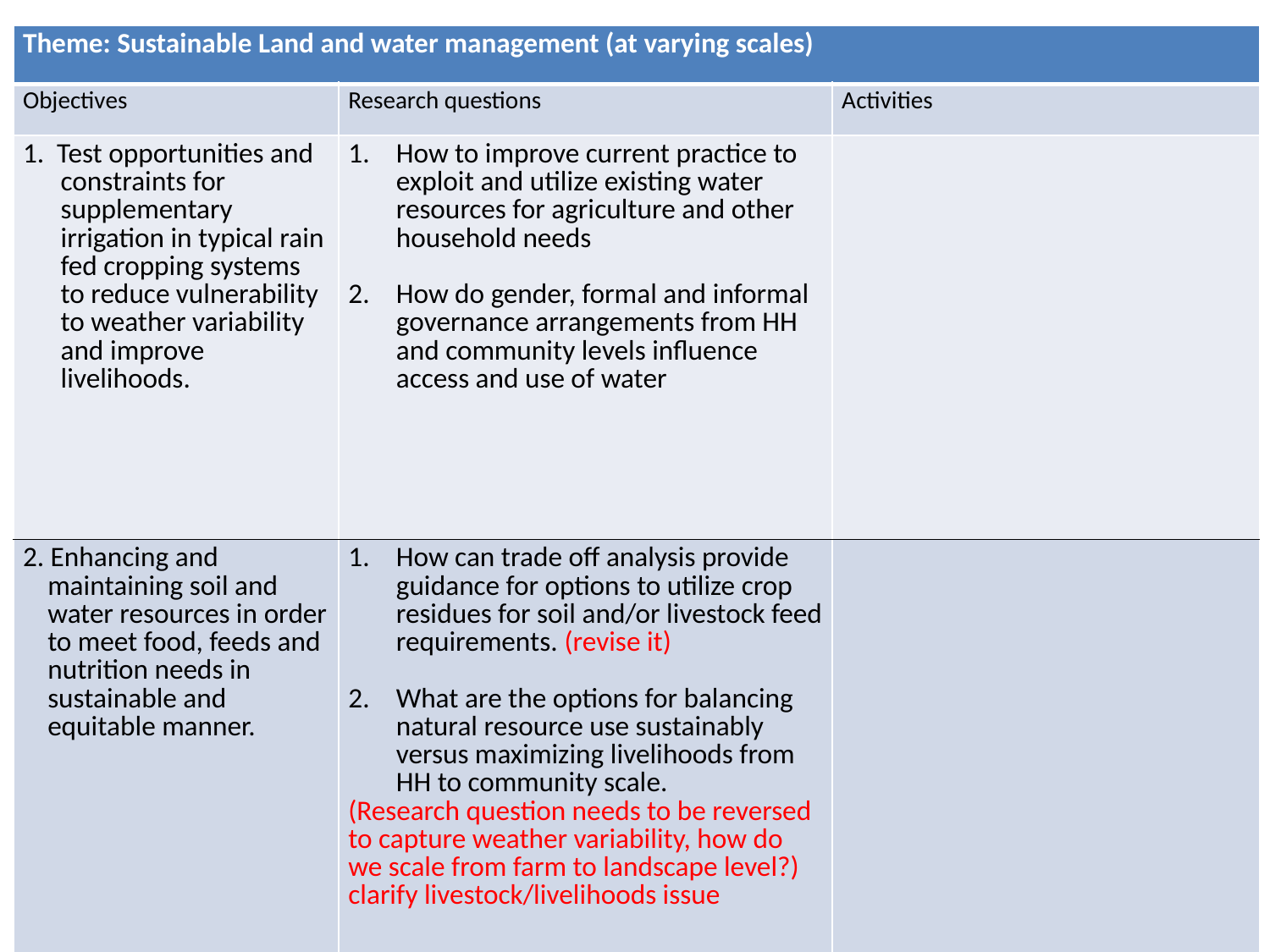

| Theme: Sustainable Land and water management (at varying scales) |  |  |
| --- | --- | --- |
| Objectives | Research questions | Activities |
| 1. Test opportunities and constraints for supplementary irrigation in typical rain fed cropping systems to reduce vulnerability to weather variability and improve livelihoods. | How to improve current practice to exploit and utilize existing water resources for agriculture and other household needs How do gender, formal and informal governance arrangements from HH and community levels influence access and use of water |  |
| 2. Enhancing and maintaining soil and water resources in order to meet food, feeds and nutrition needs in sustainable and equitable manner. | How can trade off analysis provide guidance for options to utilize crop residues for soil and/or livestock feed requirements. (revise it) What are the options for balancing natural resource use sustainably versus maximizing livelihoods from HH to community scale. (Research question needs to be reversed to capture weather variability, how do we scale from farm to landscape level?) clarify livestock/livelihoods issue |  |